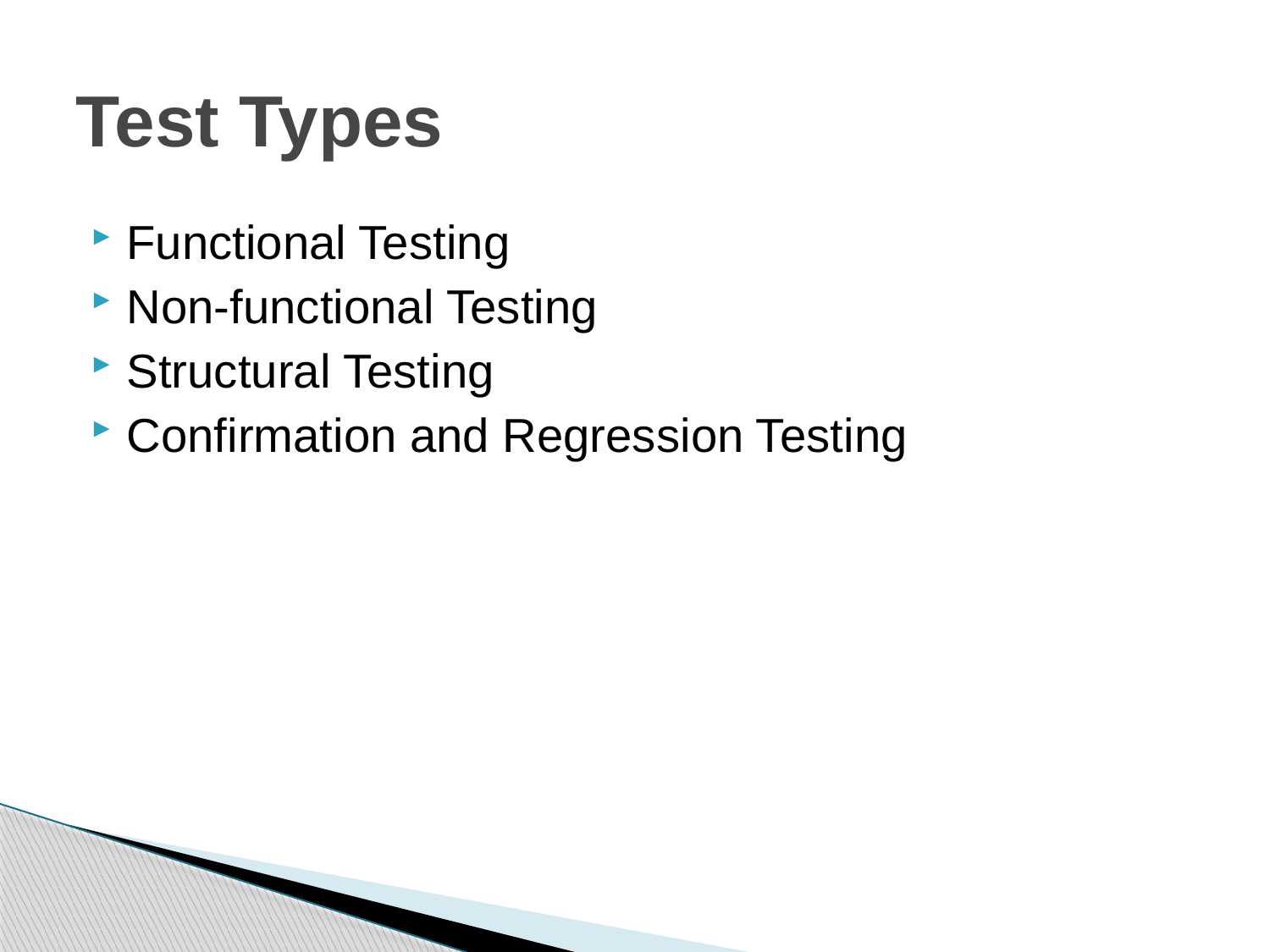

# Test Types
Functional Testing
Non-functional Testing
Structural Testing
Confirmation and Regression Testing